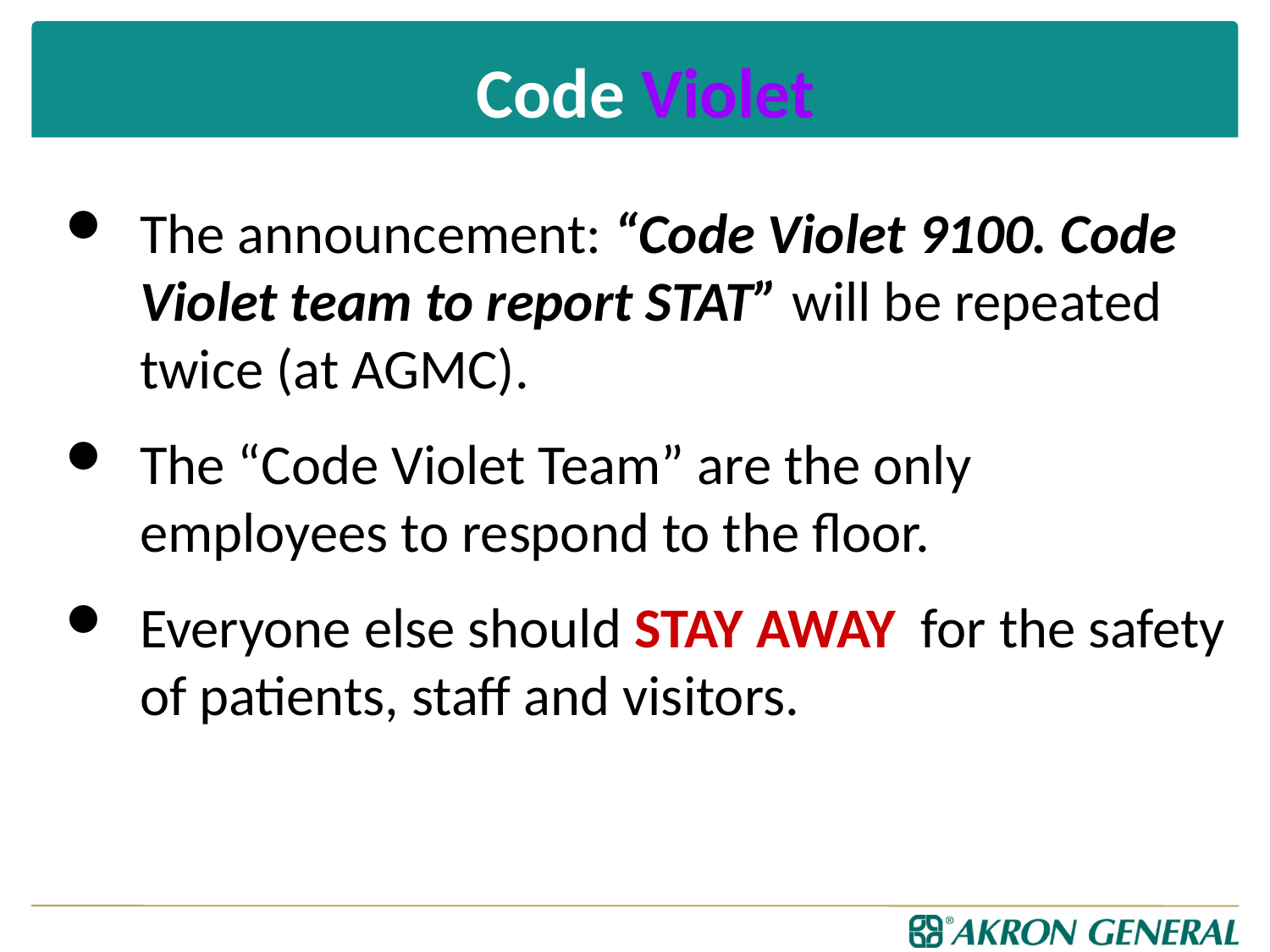

# Code Violet
The announcement: “Code Violet 9100. Code Violet team to report STAT” will be repeated twice (at AGMC).
The “Code Violet Team” are the only employees to respond to the floor.
Everyone else should STAY AWAY  for the safety of patients, staff and visitors.